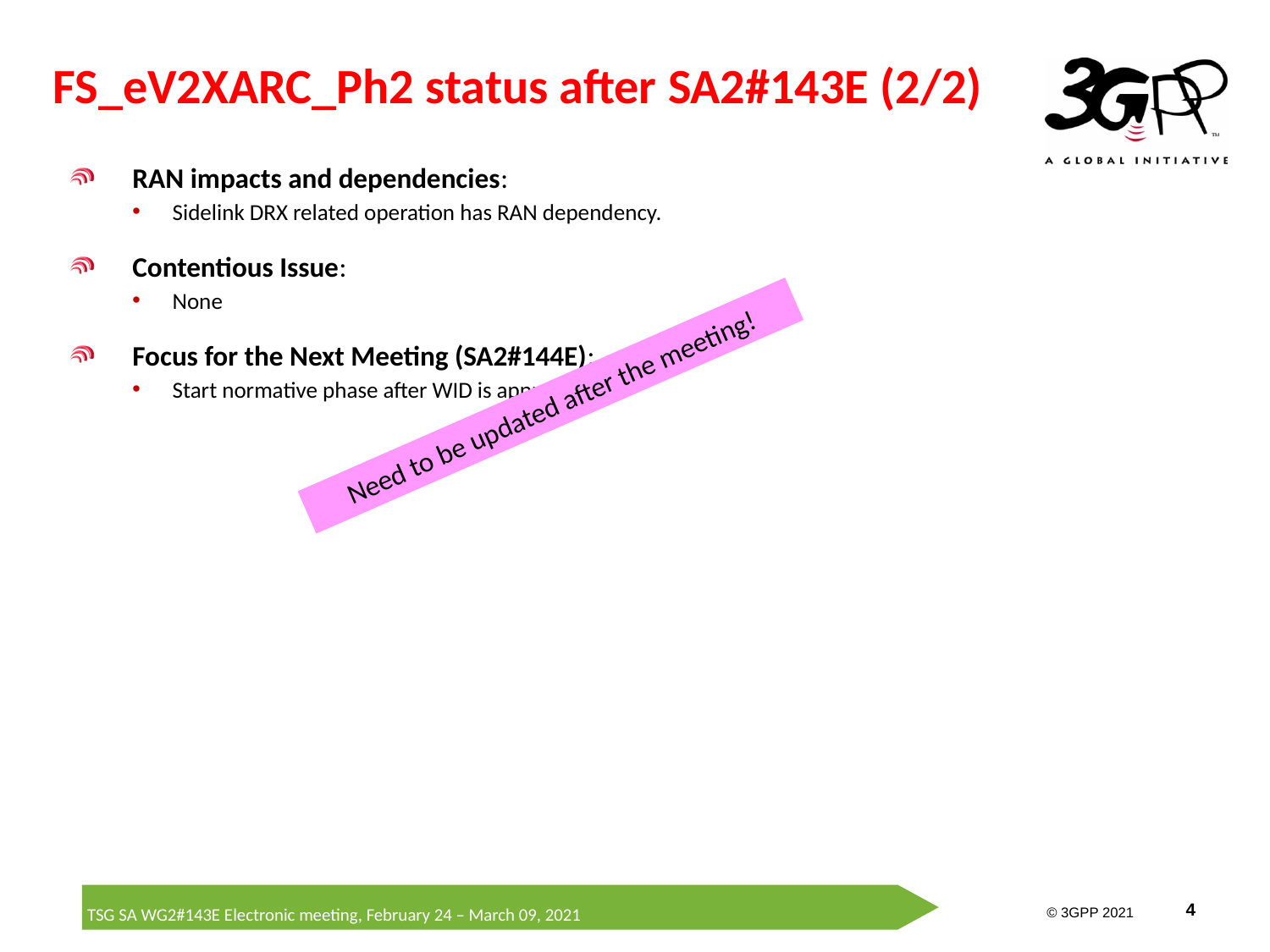

# FS_eV2XARC_Ph2 status after SA2#143E (2/2)
RAN impacts and dependencies:
Sidelink DRX related operation has RAN dependency.

Contentious Issue:
None

Focus for the Next Meeting (SA2#144E):
Start normative phase after WID is approved.

Need to be updated after the meeting!